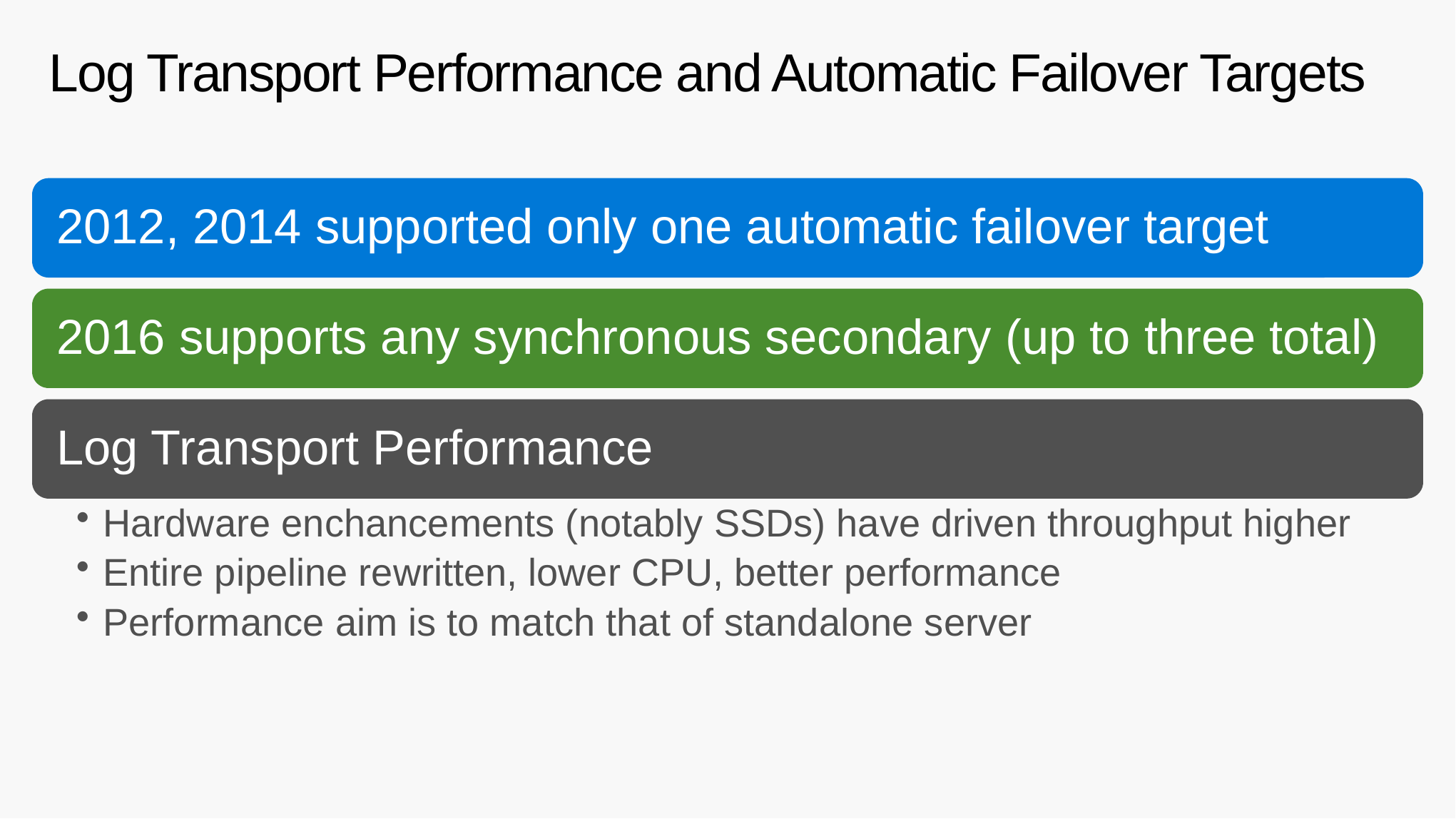

# Log Transport Performance and Automatic Failover Targets

2012, 2014 supported only one automatic failover target
2016 supports any synchronous secondary (up to three total)
Log Transport Performance
Hardware enchancements (notably SSDs) have driven throughput higher
Entire pipeline rewritten, lower CPU, better performance
Performance aim is to match that of standalone server